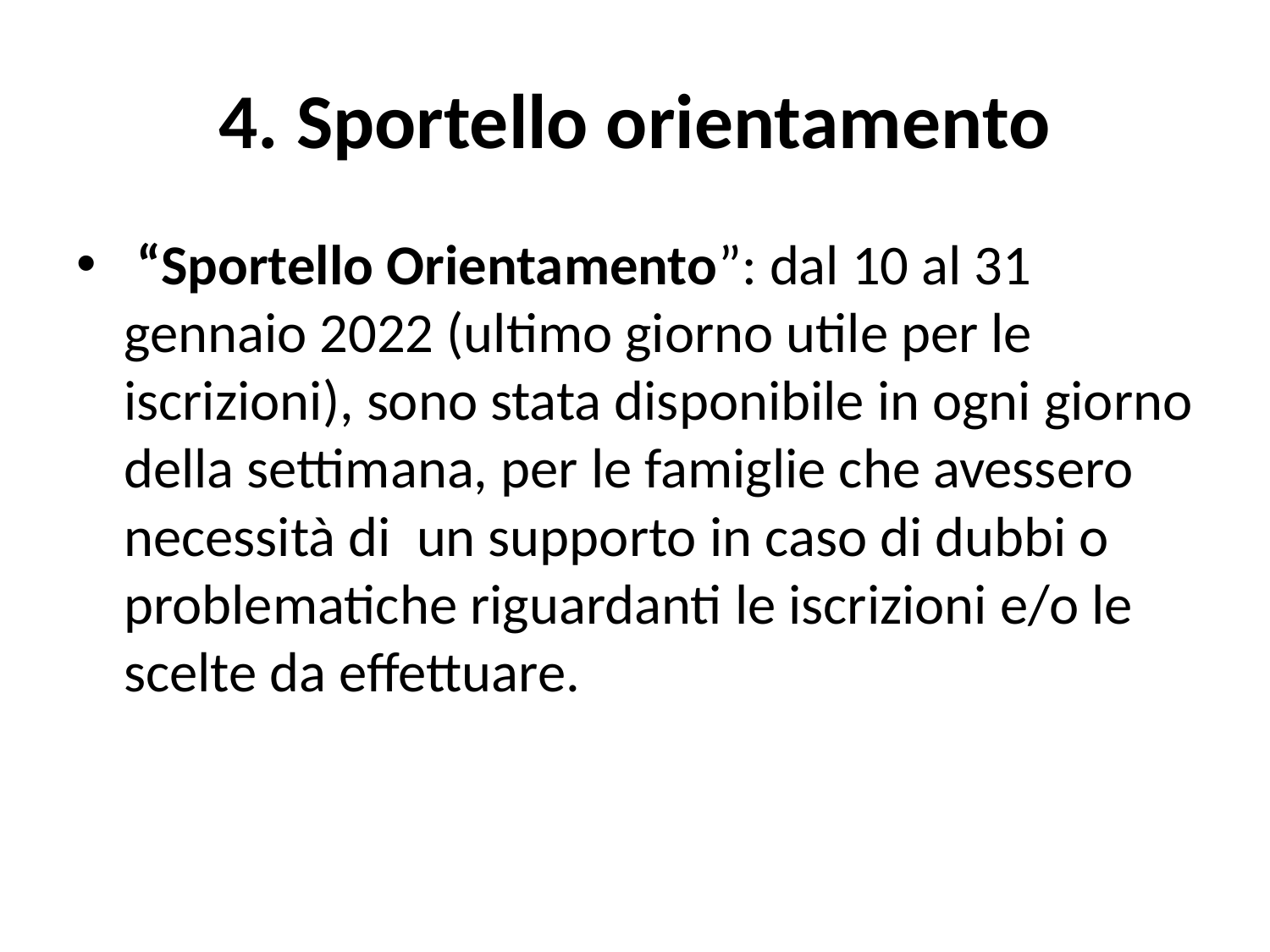

# 4. Sportello orientamento
 “Sportello Orientamento”: dal 10 al 31 gennaio 2022 (ultimo giorno utile per le iscrizioni), sono stata disponibile in ogni giorno della settimana, per le famiglie che avessero necessità di  un supporto in caso di dubbi o problematiche riguardanti le iscrizioni e/o le scelte da effettuare.